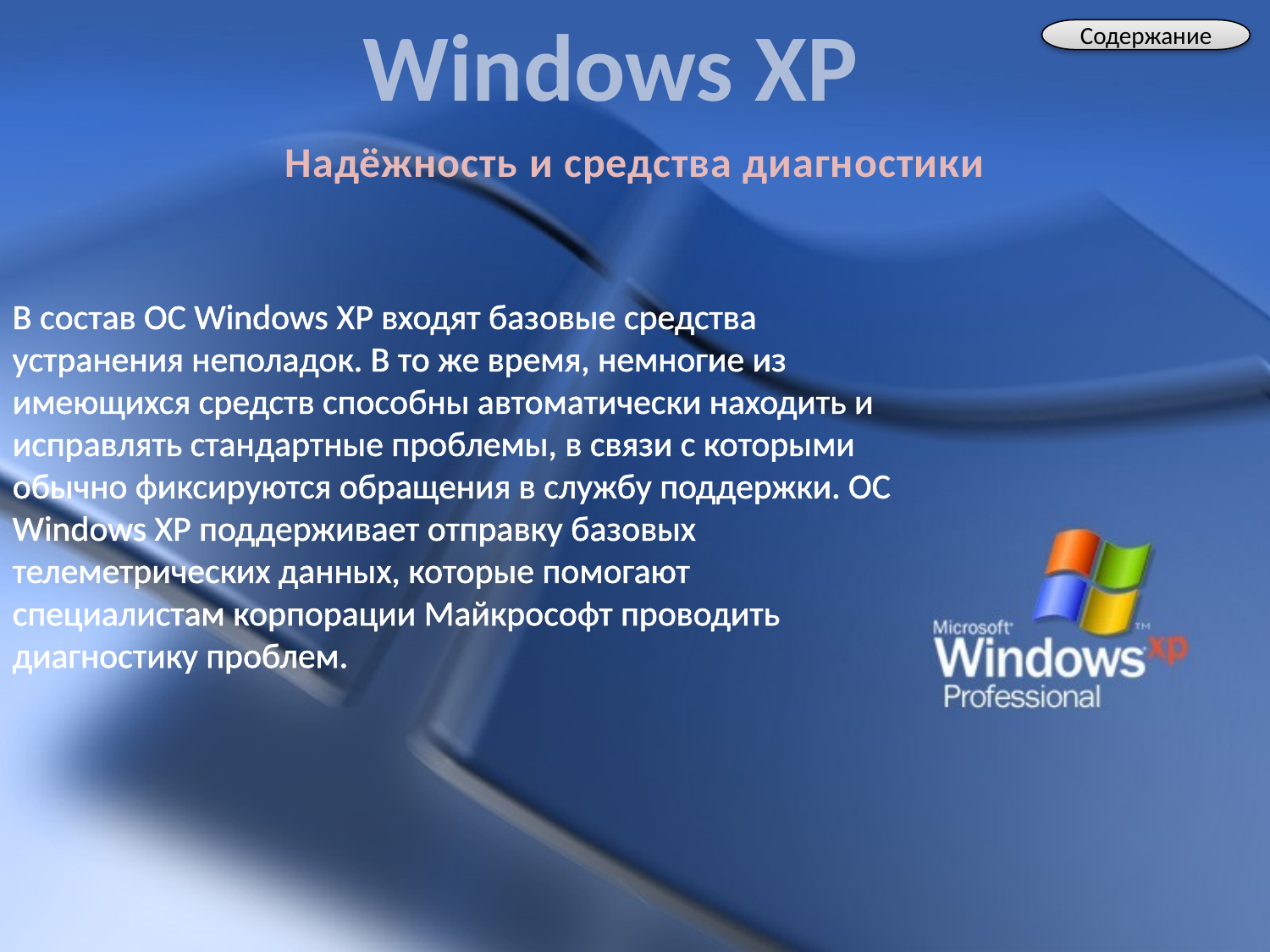

Windows XP
Содержание
Надёжность и средства диагностики
В состав ОС Windows XP входят базовые средства устранения неполадок. В то же время, немногие из имеющихся средств способны автоматически находить и исправлять стандартные проблемы, в связи с которыми обычно фиксируются обращения в службу поддержки. ОС Windows XP поддерживает отправку базовых телеметрических данных, которые помогают специалистам корпорации Майкрософт проводить диагностику проблем.